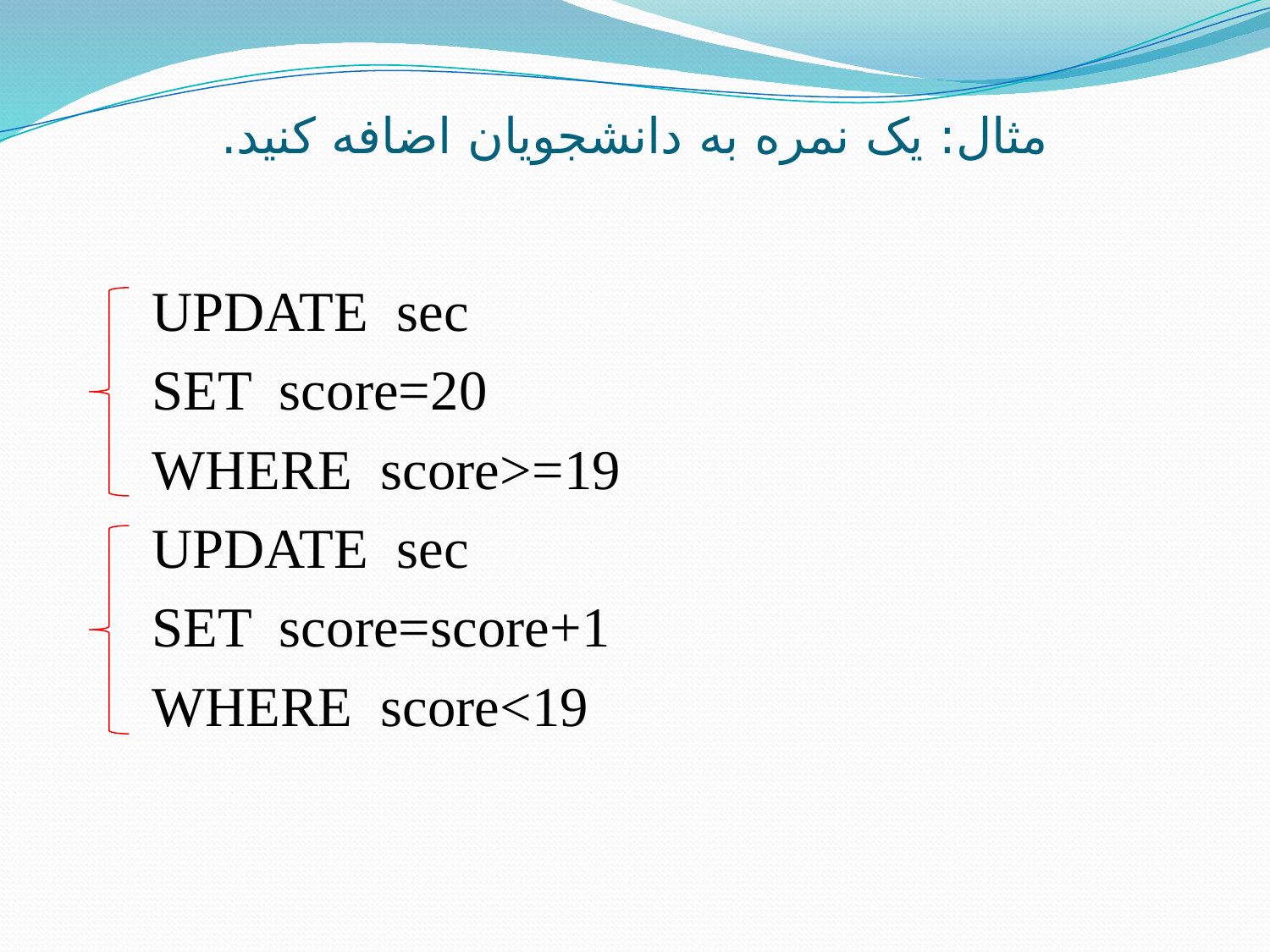

# مثال: يک نمره به دانشجويان اضافه کنيد.
UPDATE  sec
SET  score=20
WHERE  score>=19
UPDATE  sec
SET  score=score+1
WHERE  score<19